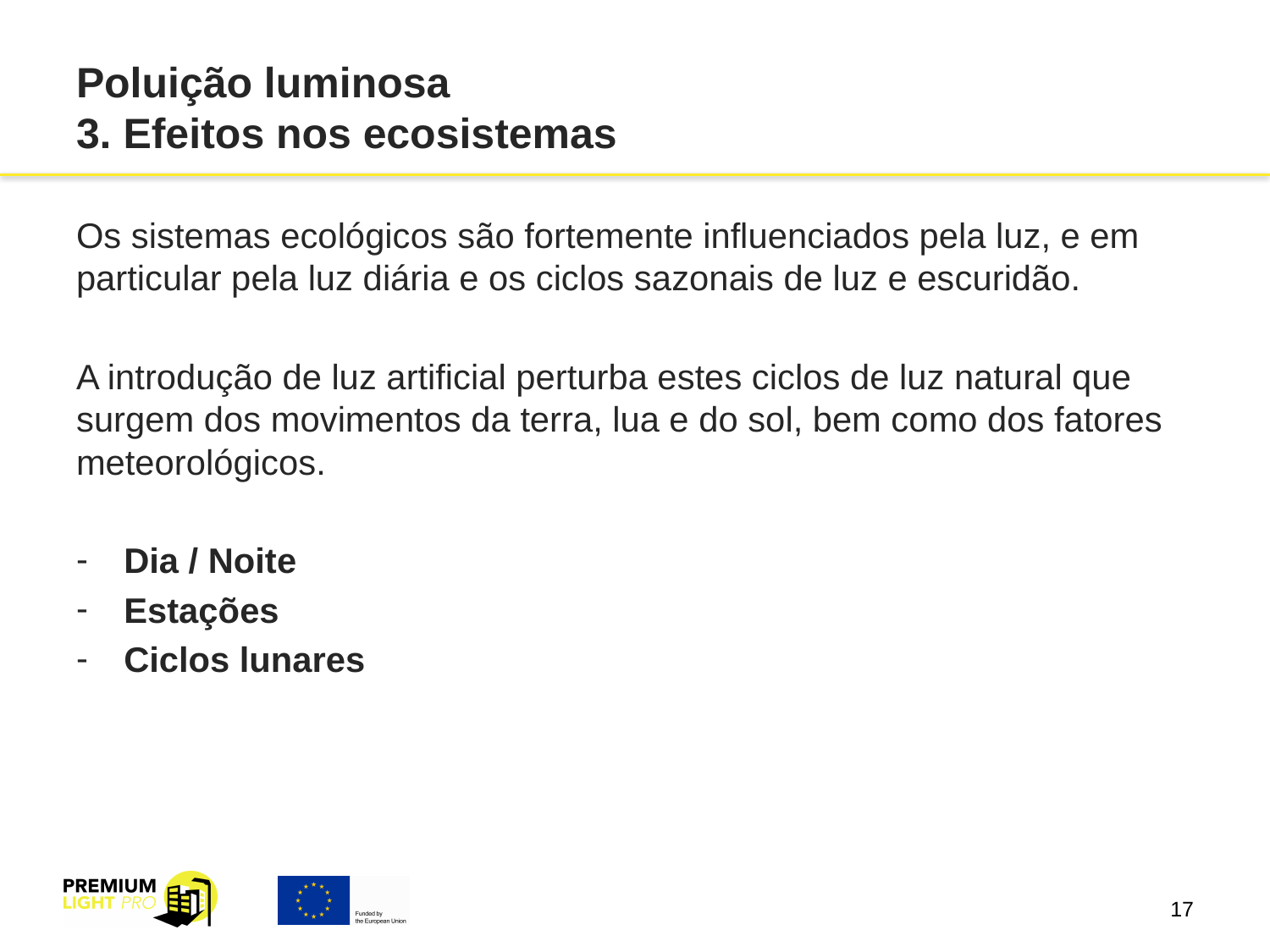

# Poluição luminosa 3. Efeitos nos ecosistemas
Os sistemas ecológicos são fortemente influenciados pela luz, e em particular pela luz diária e os ciclos sazonais de luz e escuridão.

A introdução de luz artificial perturba estes ciclos de luz natural que surgem dos movimentos da terra, lua e do sol, bem como dos fatores meteorológicos.

Dia / Noite
Estações
Ciclos lunares